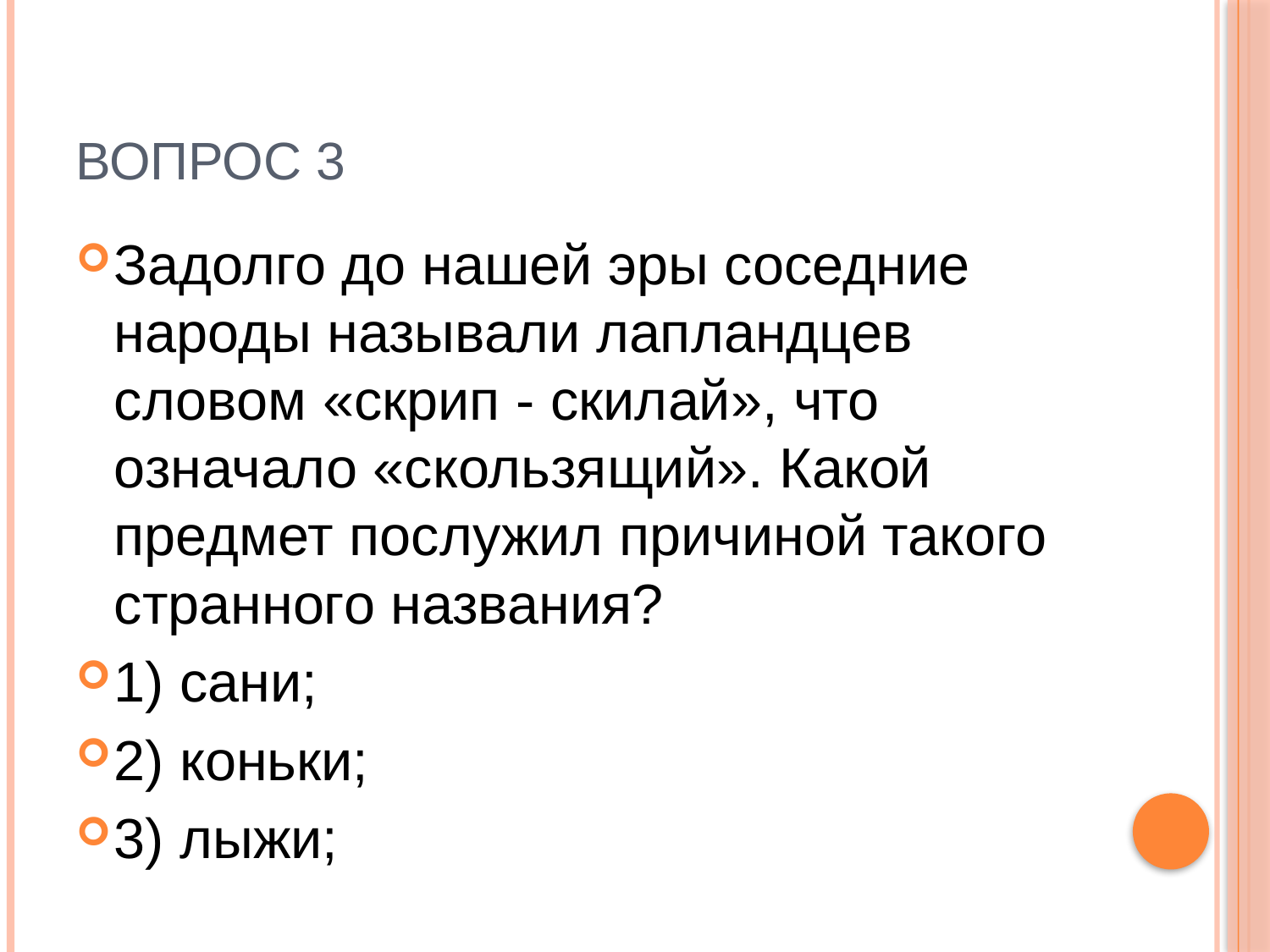

# Вопрос 3
Задолго до нашей эры соседние народы называли лапландцев словом «скрип - скилай», что означало «скользящий». Какой предмет послужил причиной такого странного названия?
1) сани;
2) коньки;
3) лыжи;